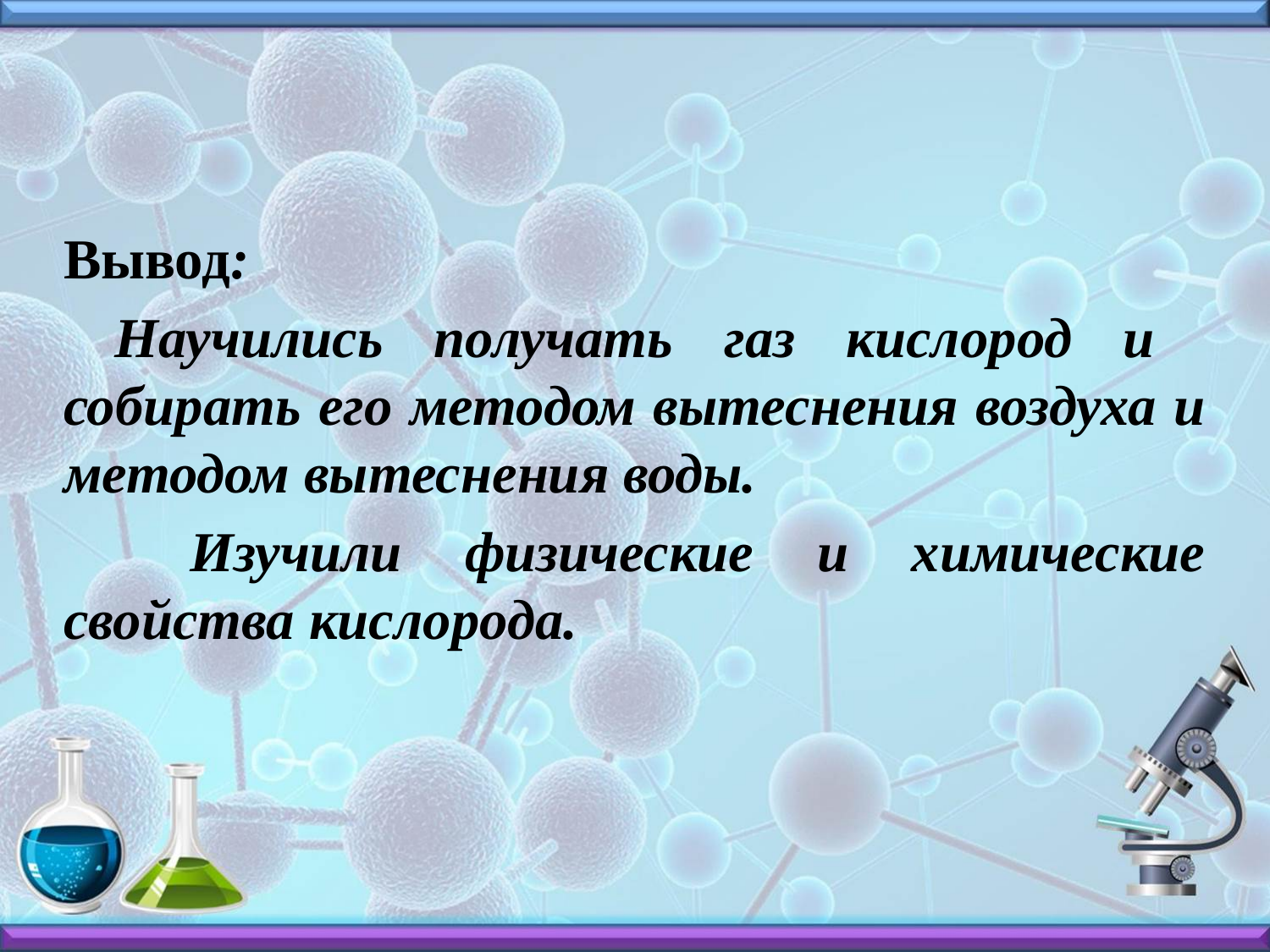

#
Вывод:
 Научились получать газ кислород и  собирать его методом вытеснения воздуха и методом вытеснения воды.
  Изучили физические и химические свойства кислорода.